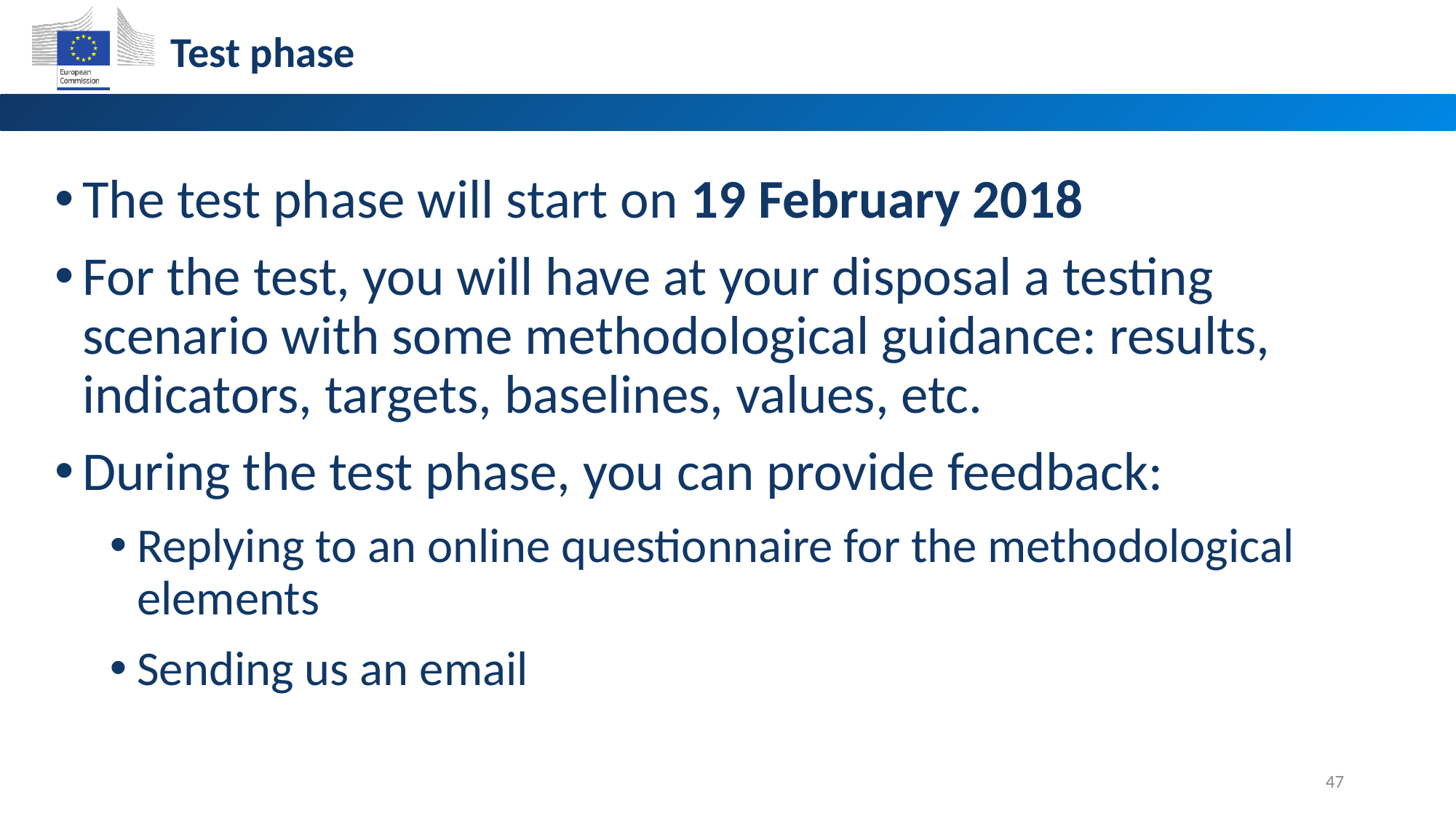

Test phase
The test phase will start on 19 February 2018
For the test, you will have at your disposal a testing scenario with some methodological guidance: results, indicators, targets, baselines, values, etc.
During the test phase, you can provide feedback:
Replying to an online questionnaire for the methodological elements
Sending us an email

47